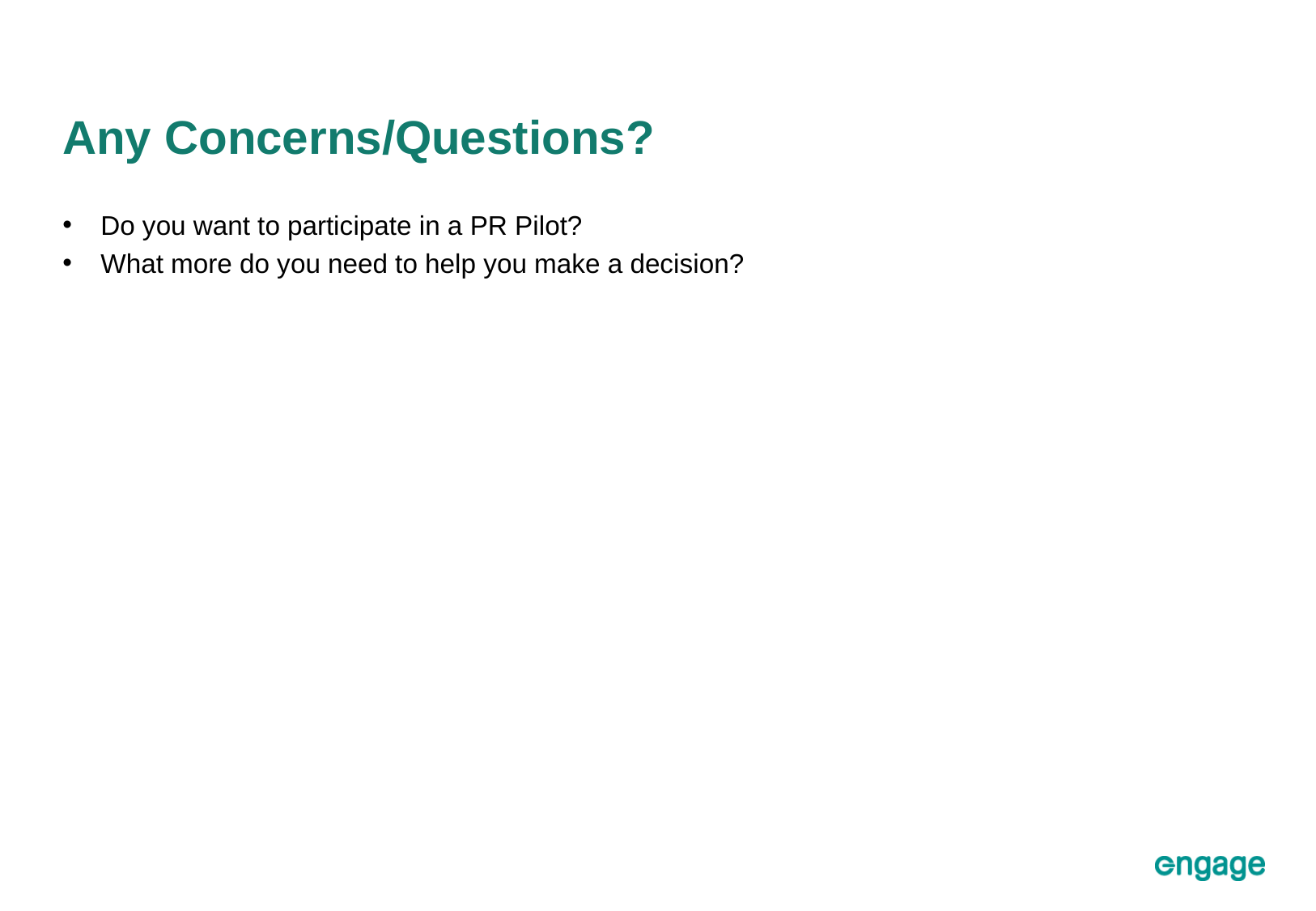

# Any Concerns/Questions?
Do you want to participate in a PR Pilot?
What more do you need to help you make a decision?